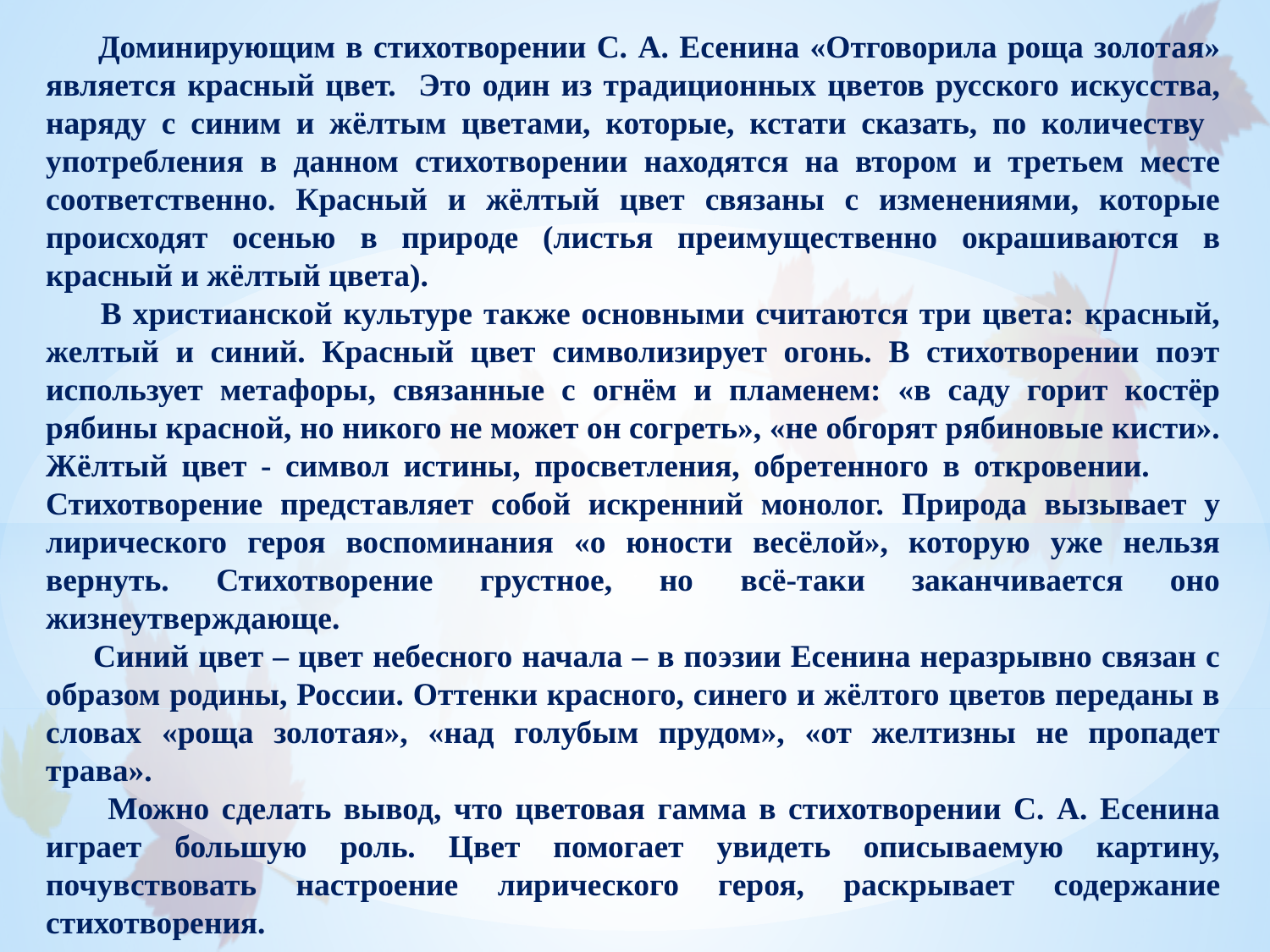

Доминирующим в стихотворении С. А. Есенина «Отговорила роща золотая» является красный цвет.  Это один из традиционных цветов русского искусства, наряду с синим и жёлтым цветами, которые, кстати сказать, по количеству  употребления в данном стихотворении находятся на втором и третьем месте соответственно. Красный и жёлтый цвет связаны с изменениями, которые происходят осенью в природе (листья преимущественно окрашиваются в красный и жёлтый цвета).
     В христианской культуре также основными считаются три цвета: красный, желтый и синий. Красный цвет символизирует огонь. В стихотворении поэт использует метафоры, связанные с огнём и пламенем: «в саду горит костёр рябины красной, но никого не может он согреть», «не обгорят рябиновые кисти». Жёлтый цвет - символ истины, просветления, обретенного в откровении.      Стихотворение представляет собой искренний монолог. Природа вызывает у лирического героя воспоминания «о юности весёлой», которую уже нельзя вернуть. Стихотворение грустное, но всё-таки заканчивается оно жизнеутверждающе.
     Синий цвет – цвет небесного начала – в поэзии Есенина неразрывно связан с образом родины, России. Оттенки красного, синего и жёлтого цветов переданы в словах «роща золотая», «над голубым прудом», «от желтизны не пропадет трава».
     Можно сделать вывод, что цветовая гамма в стихотворении С. А. Есенина играет большую роль. Цвет помогает увидеть описываемую картину, почувствовать настроение лирического героя, раскрывает содержание стихотворения.